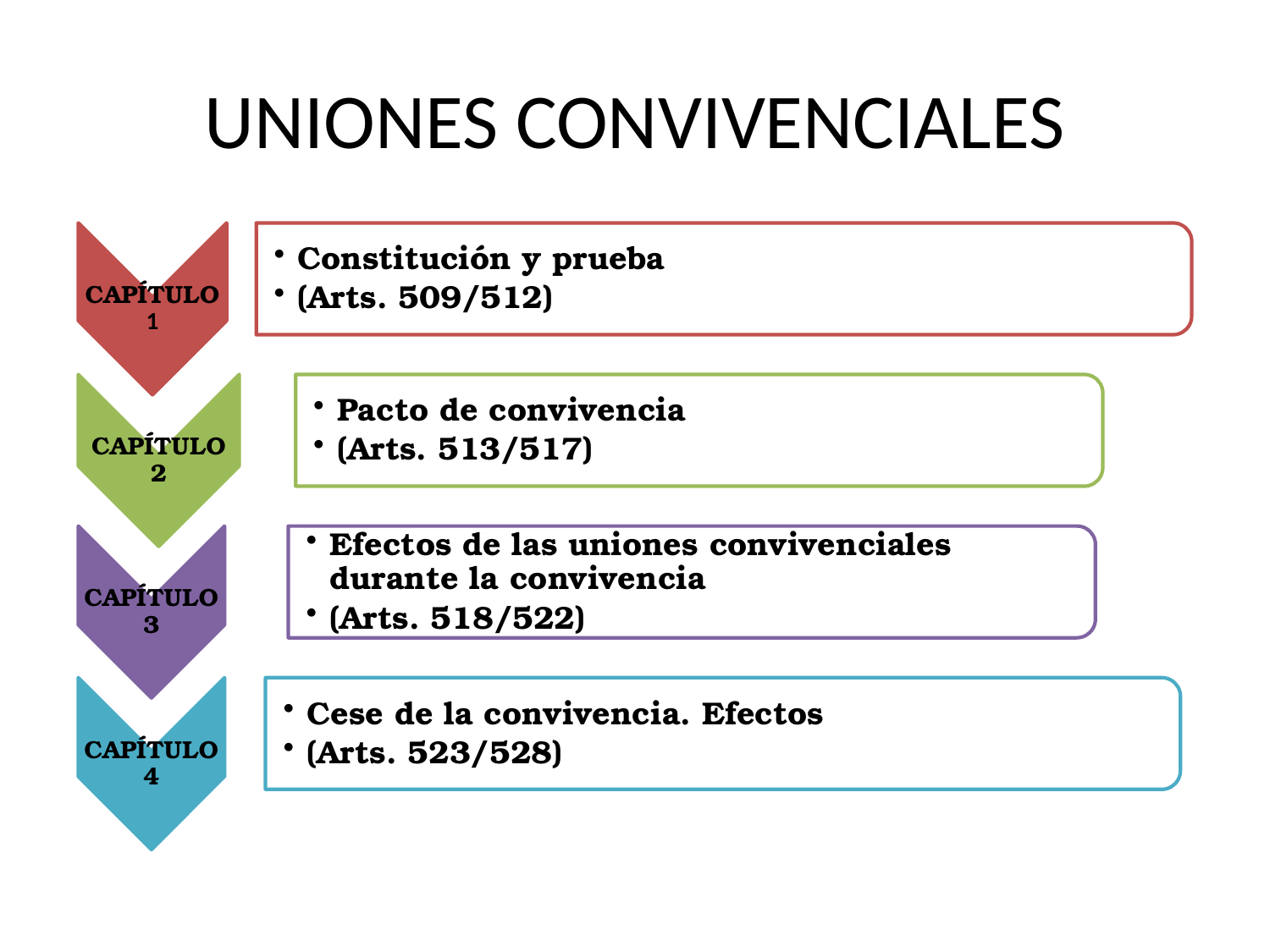

# UNIONES CONVIVENCIALES
CAPÍTULO 1
Constitución y prueba
(Arts. 509/512)
CAPÍTULO 2
Pacto de convivencia
(Arts. 513/517)
CAPÍTULO 3
Efectos de las uniones convivenciales durante la convivencia
(Arts. 518/522)
CAPÍTULO 4
Cese de la convivencia. Efectos
(Arts. 523/528)